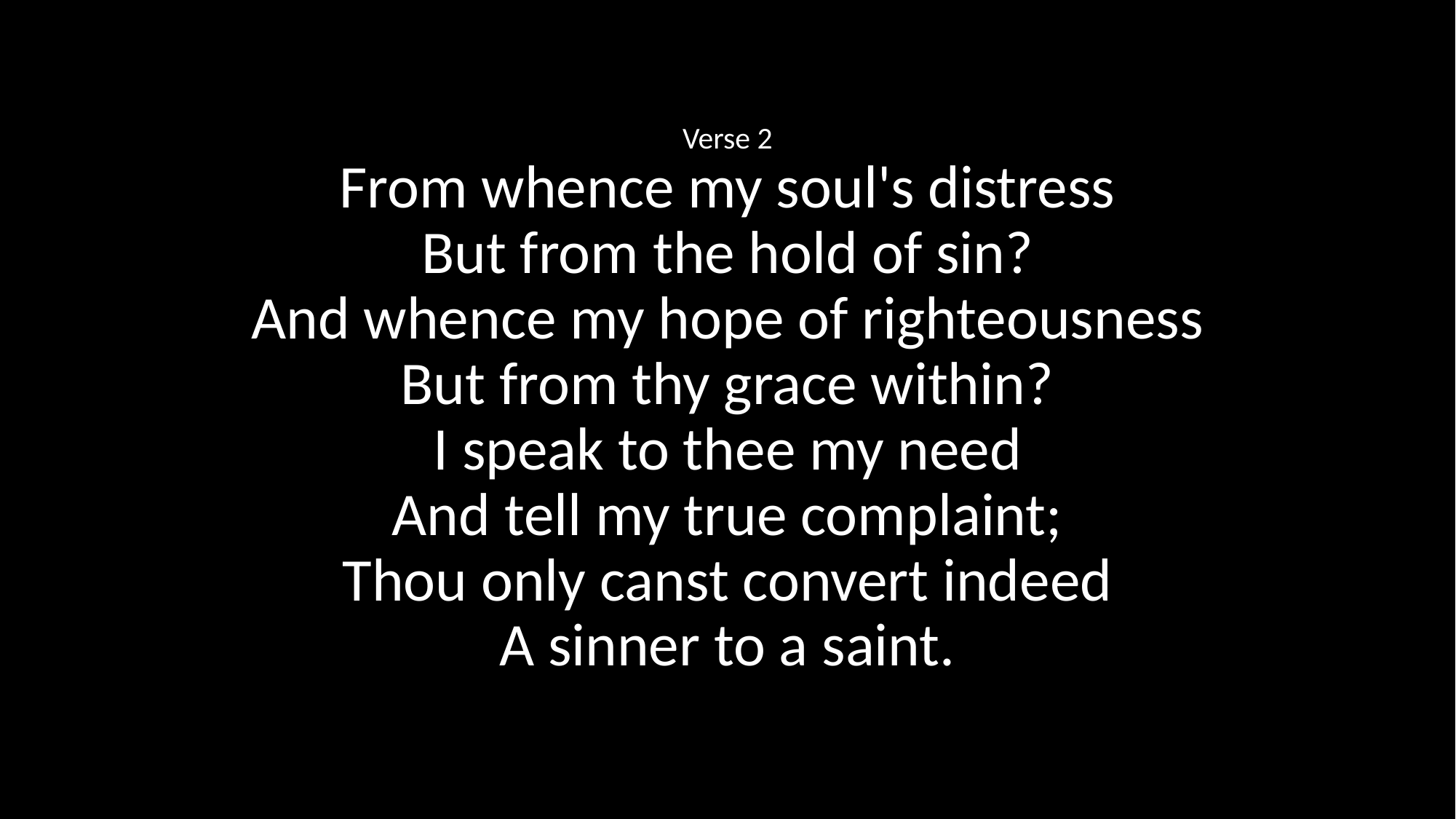

Verse 2
From whence my soul's distress
But from the hold of sin?
And whence my hope of righteousness
But from thy grace within?
I speak to thee my need
And tell my true complaint;
Thou only canst convert indeed
A sinner to a saint.